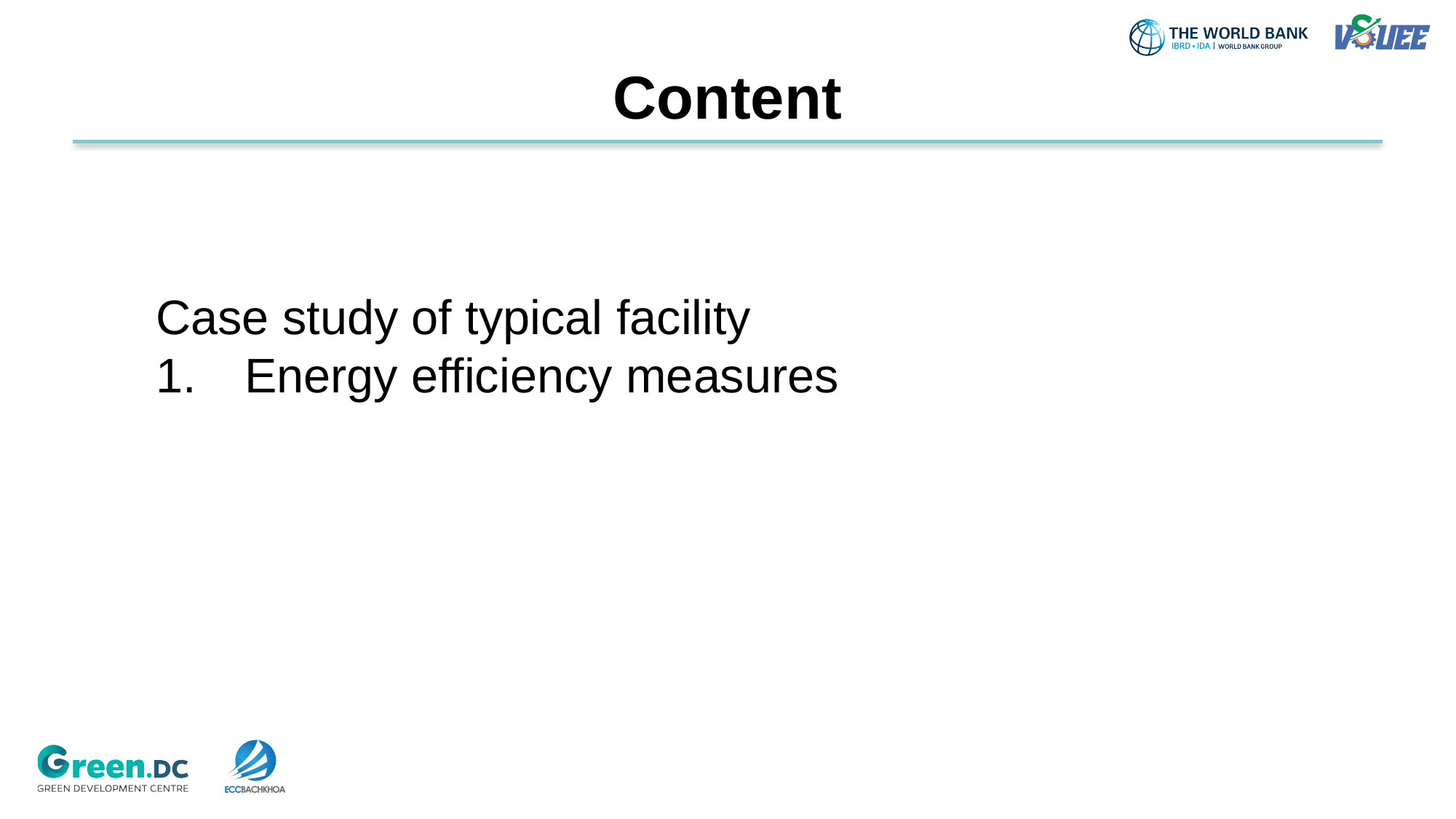

# Content
Case study of typical facility
Energy efficiency measures